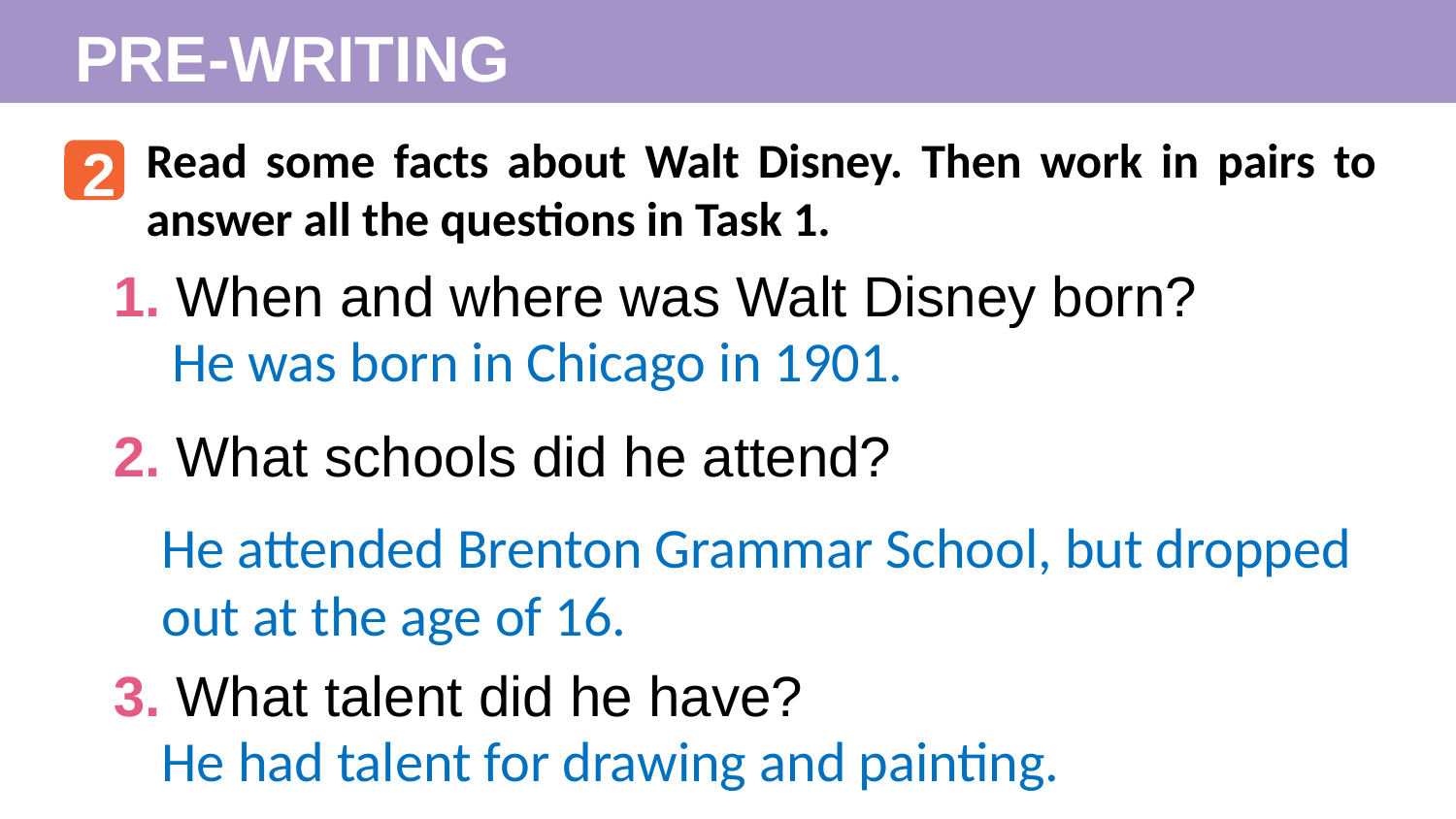

PRE-WRITING
Read some facts about Walt Disney. Then work in pairs to answer all the questions in Task 1.
2

1. When and where was Walt Disney born?

2. What schools did he attend?

3. What talent did he have?

He was born in Chicago in 1901.
He attended Brenton Grammar School, but dropped out at the age of 16.
He had talent for drawing and painting.